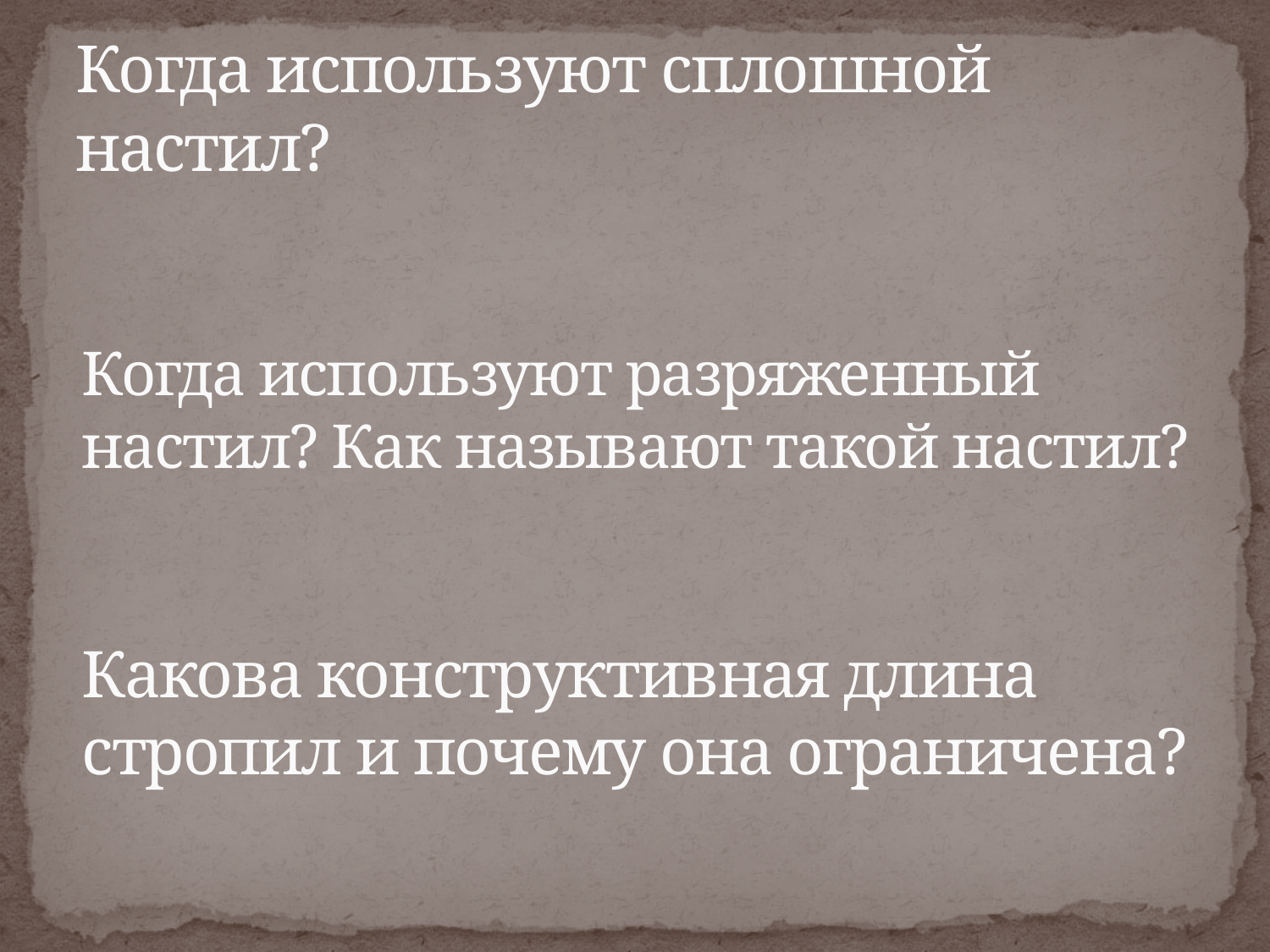

# Когда используют сплошной настил?
Когда используют разряженный настил? Как называют такой настил?
Какова конструктивная длина стропил и почему она ограничена?